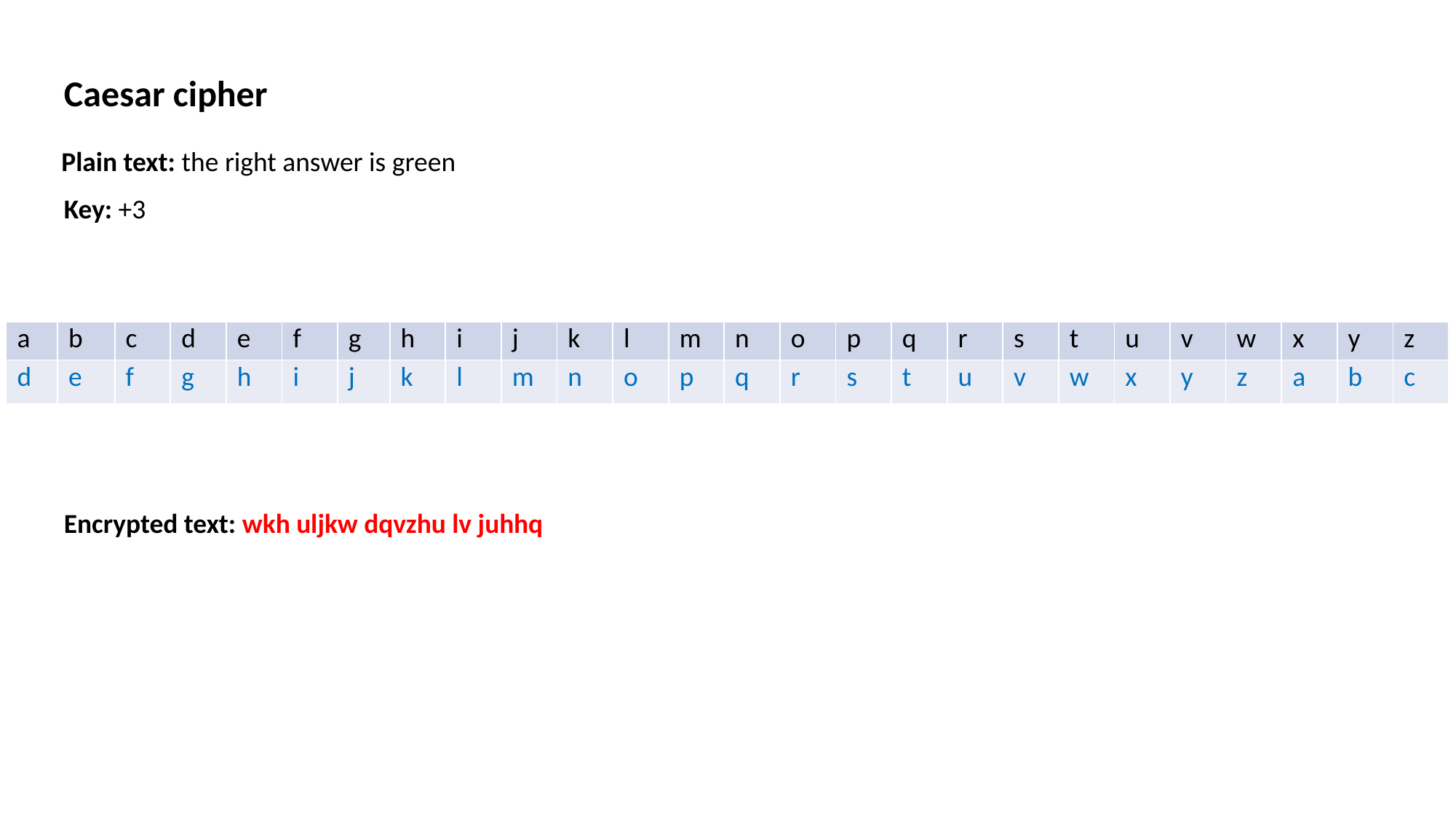

Caesar cipher
Plain text: the right answer is green
Key: +3
| a | b | c | d | e | f | g | h | i | j | k | l | m | n | o | p | q | r | s | t | u | v | w | x | y | z |
| --- | --- | --- | --- | --- | --- | --- | --- | --- | --- | --- | --- | --- | --- | --- | --- | --- | --- | --- | --- | --- | --- | --- | --- | --- | --- |
| d | e | f | g | h | i | j | k | l | m | n | o | p | q | r | s | t | u | v | w | x | y | z | a | b | c |
Encrypted text: wkh uljkw dqvzhu lv juhhq